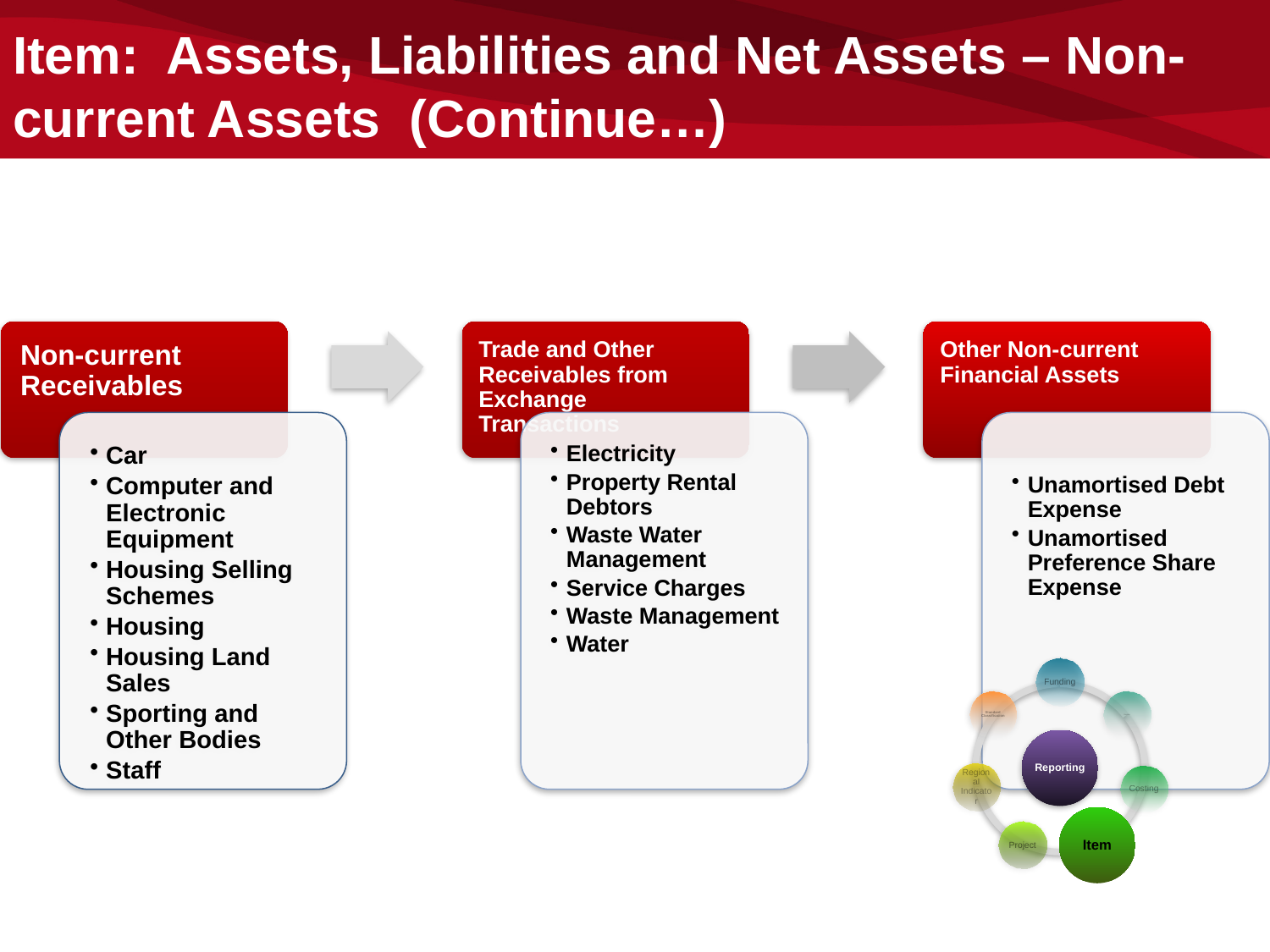

# Item:  Assets, Liabilities and Net Assets – Non-current Assets  (Continue…)
Non-current Receivables
Car
Computer and Electronic Equipment
Housing Selling Schemes
Housing
Housing Land Sales
Sporting and Other Bodies
Staff

Trade and Other Receivables from Exchange Transactions
Electricity
Property Rental Debtors
Waste Water Management
Service Charges
Waste Management
Water

Other Non-current Financial Assets

Unamortised Debt Expense
Unamortised Preference Share Expense

Reporting
Funding
Function
Costing
Item
Project
Regional Indicator
Standard Classification
117